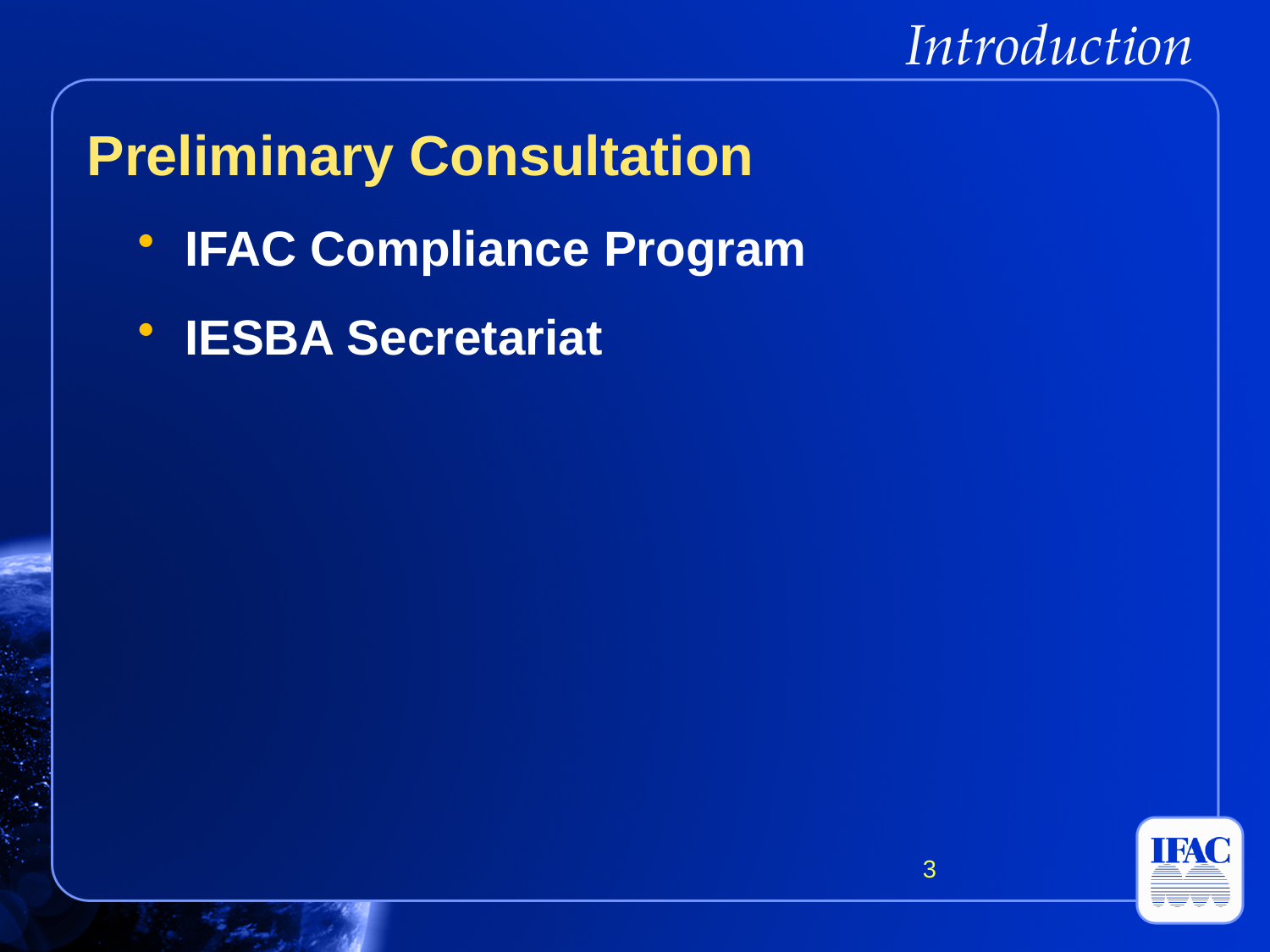

Introduction
Preliminary Consultation
IFAC Compliance Program
IESBA Secretariat

3